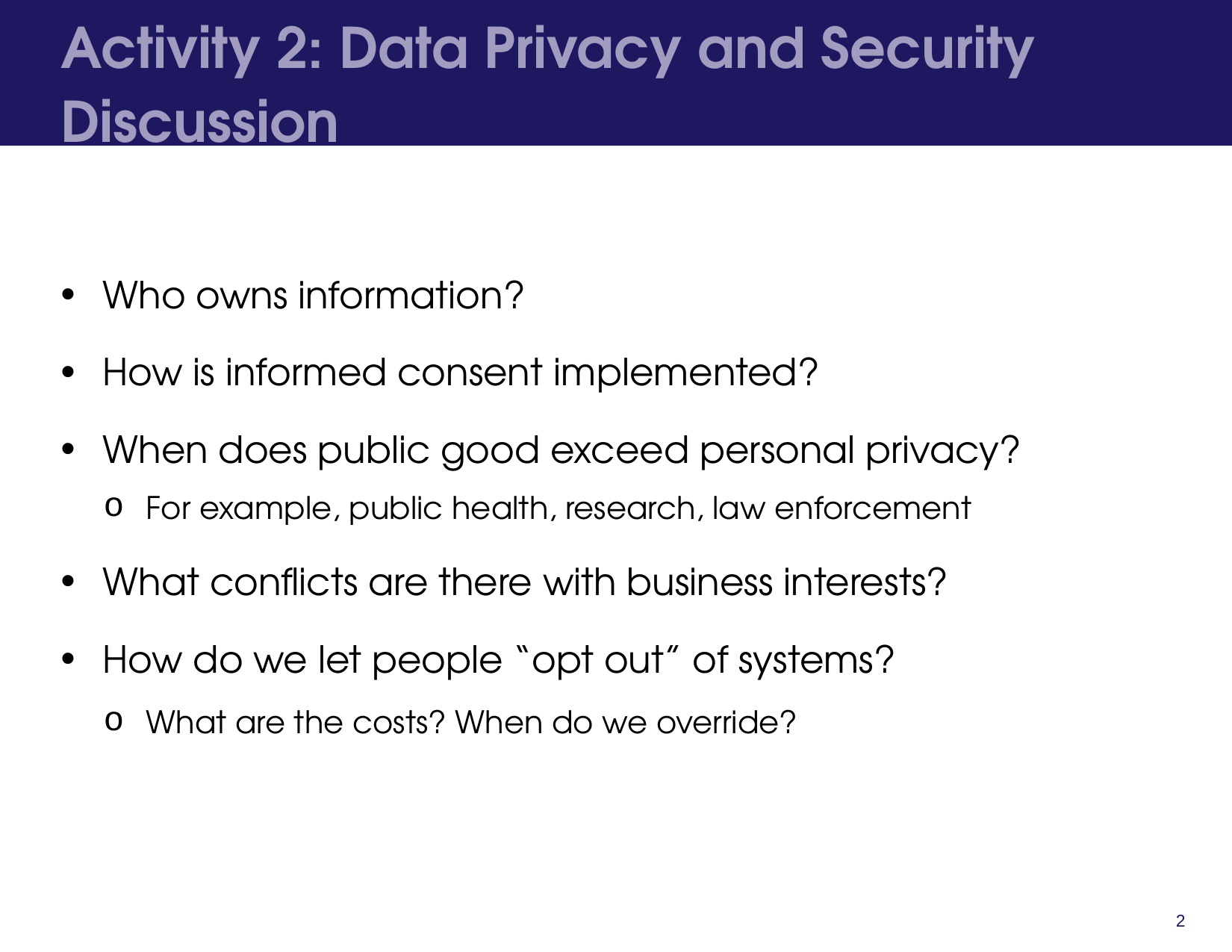

# Activity 2: Data Privacy and Security Discussion
Who owns information?
How is informed consent implemented?
When does public good exceed personal privacy?
For example, public health, research, law enforcement
What conflicts are there with business interests?
How do we let people “opt out” of systems?
What are the costs? When do we override?
2